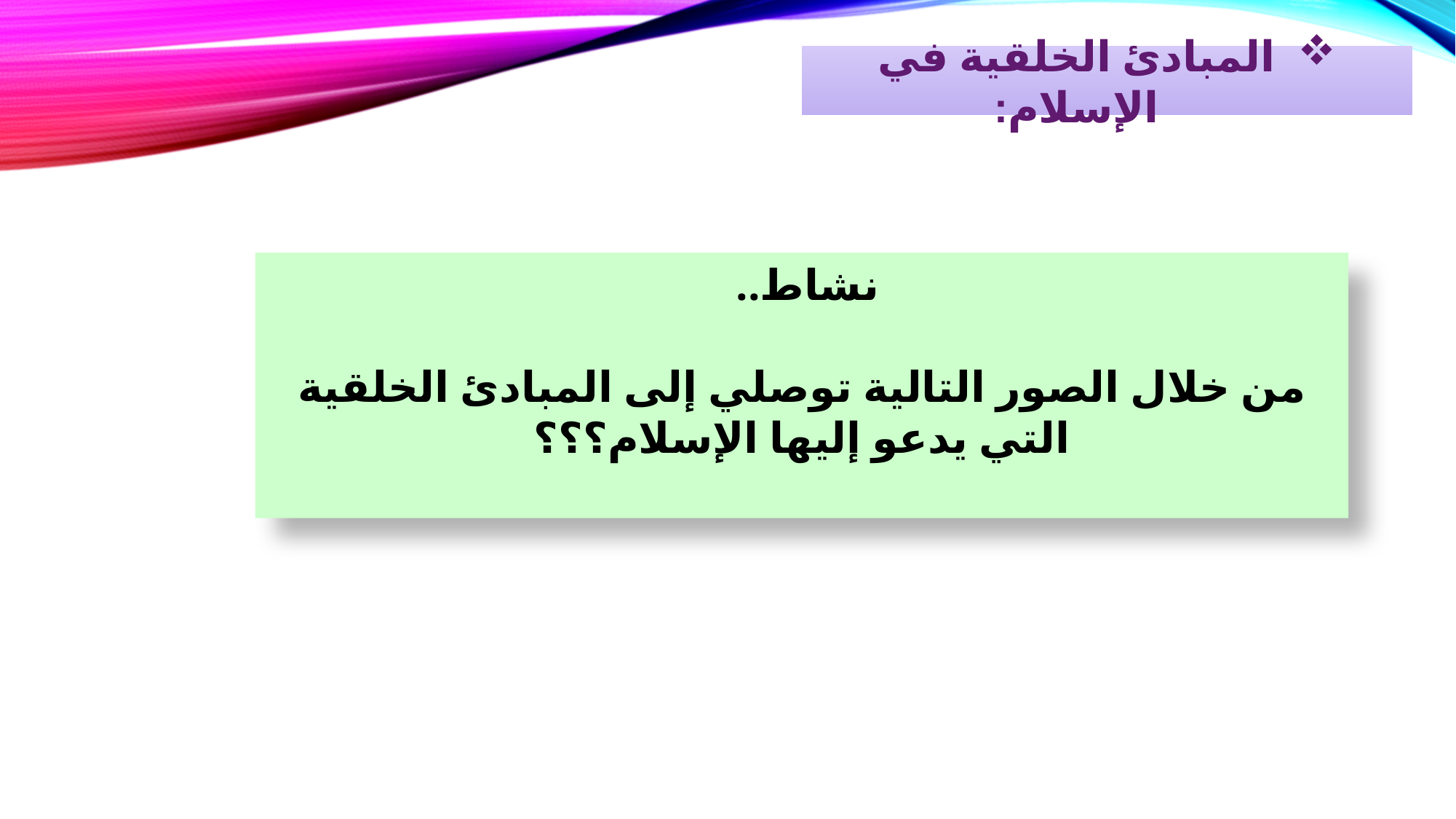

المبادئ الخلقية في الإسلام:
نشاط..

من خلال الصور التالية توصلي إلى المبادئ الخلقية التي يدعو إليها الإسلام؟؟؟